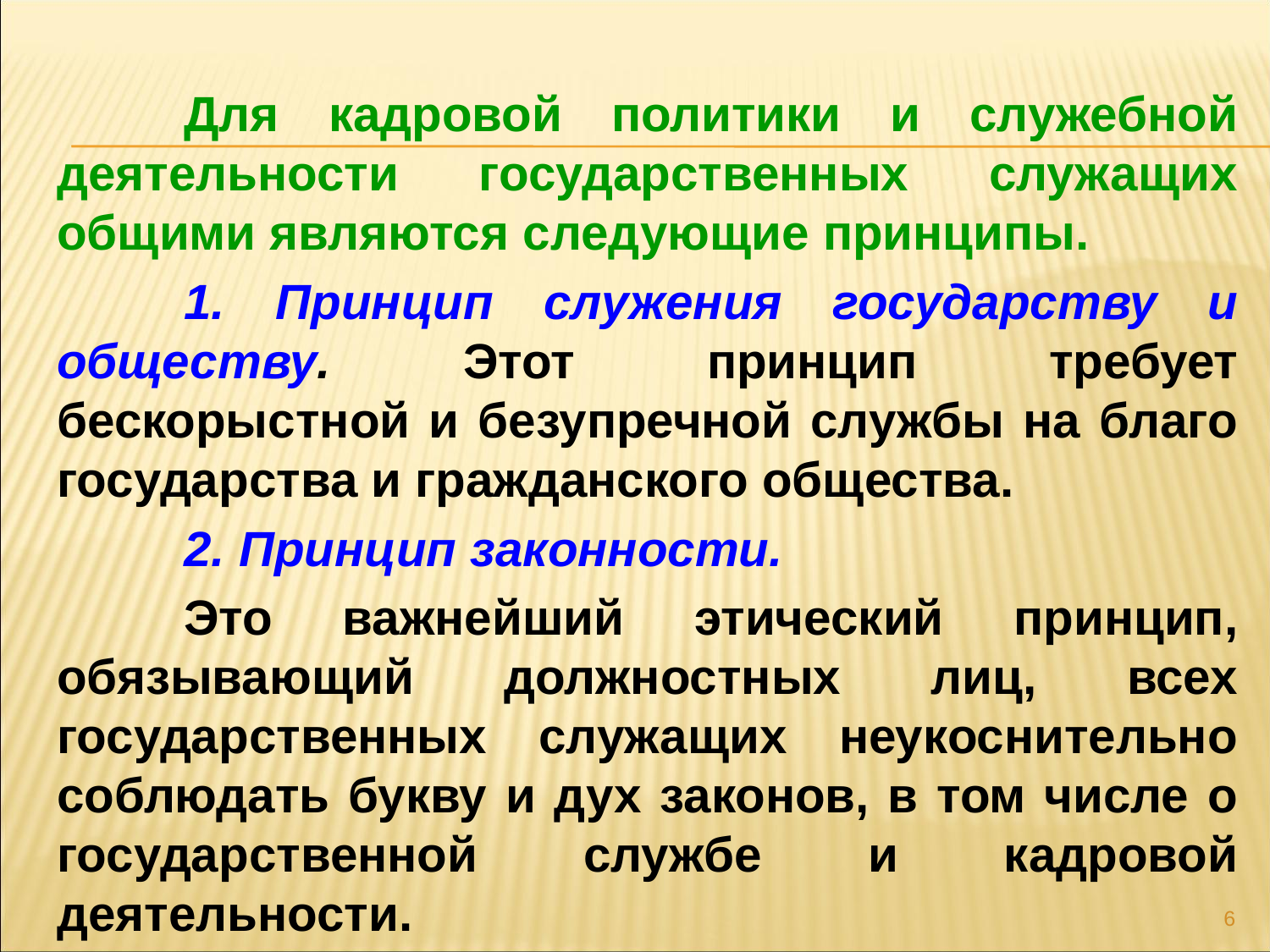

Для кадровой политики и служебной деятельности государственных служащих общими являются следующие принципы.
	1. Принцип служения государству и обществу. Этот принцип требует бескорыстной и безупречной службы на благо государства и гражданского общества.
	2. Принцип законности.
	Это важнейший этический принцип, обязывающий должностных лиц, всех государственных служащих неукоснительно соблюдать букву и дух законов, в том числе о государственной службе и кадровой деятельности.
6